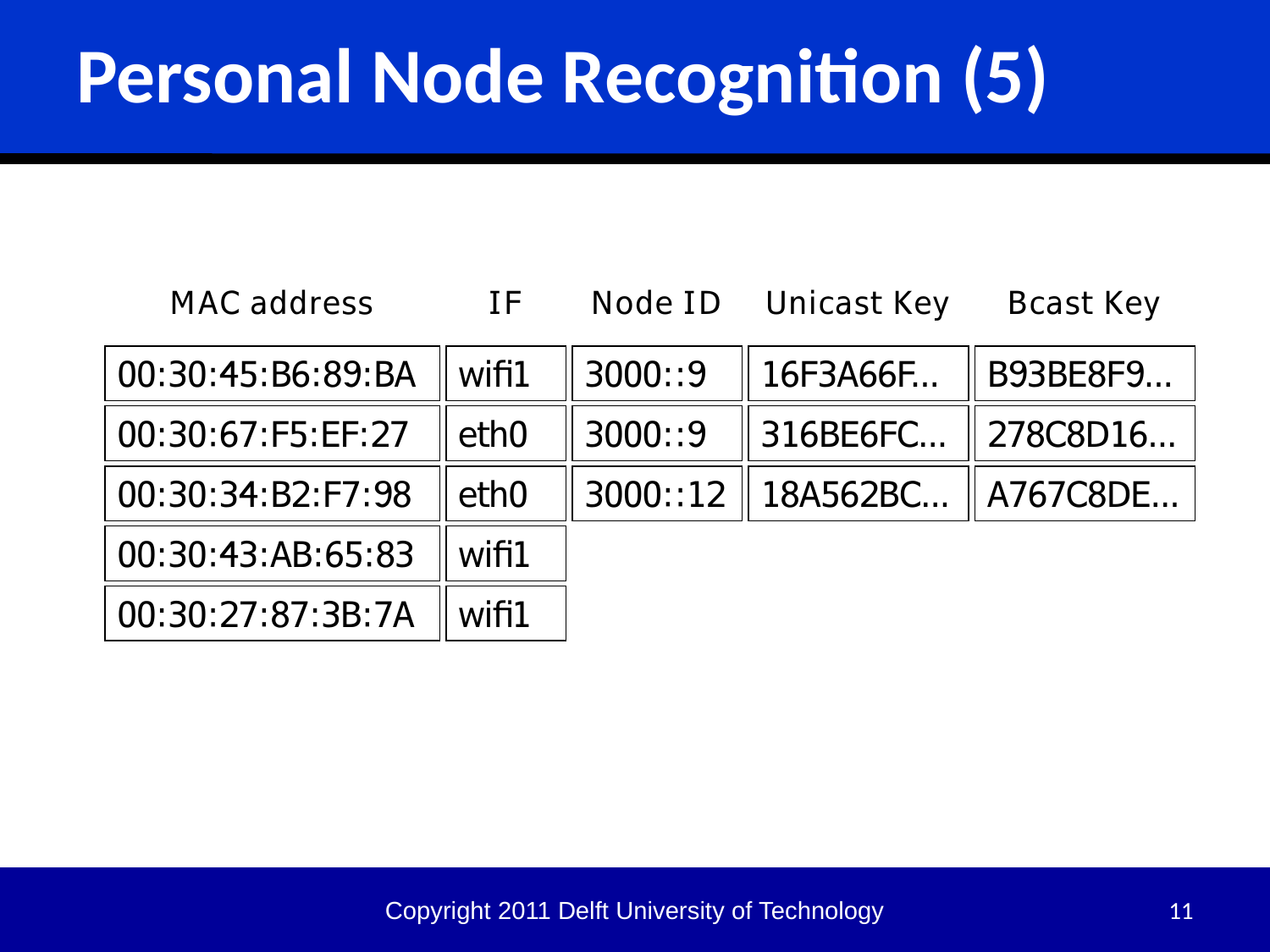

# Personal Node Recognition (5)

MAC address
IF
Node ID
Unicast Key
Bcast Key
00:30:45:B6:89:BA
wifi1
3000::9
16F3A66F…
B93BE8F9…
00:30:67:F5:EF:27
eth0
3000::9
316BE6FC…
278C8D16…
00:30:34:B2:F7:98
eth0
3000::12
18A562BC…
A767C8DE…
00:30:43:AB:65:83
wifi1
00:30:27:87:3B:7A
wifi1
Copyright 2011 Delft University of Technology
11